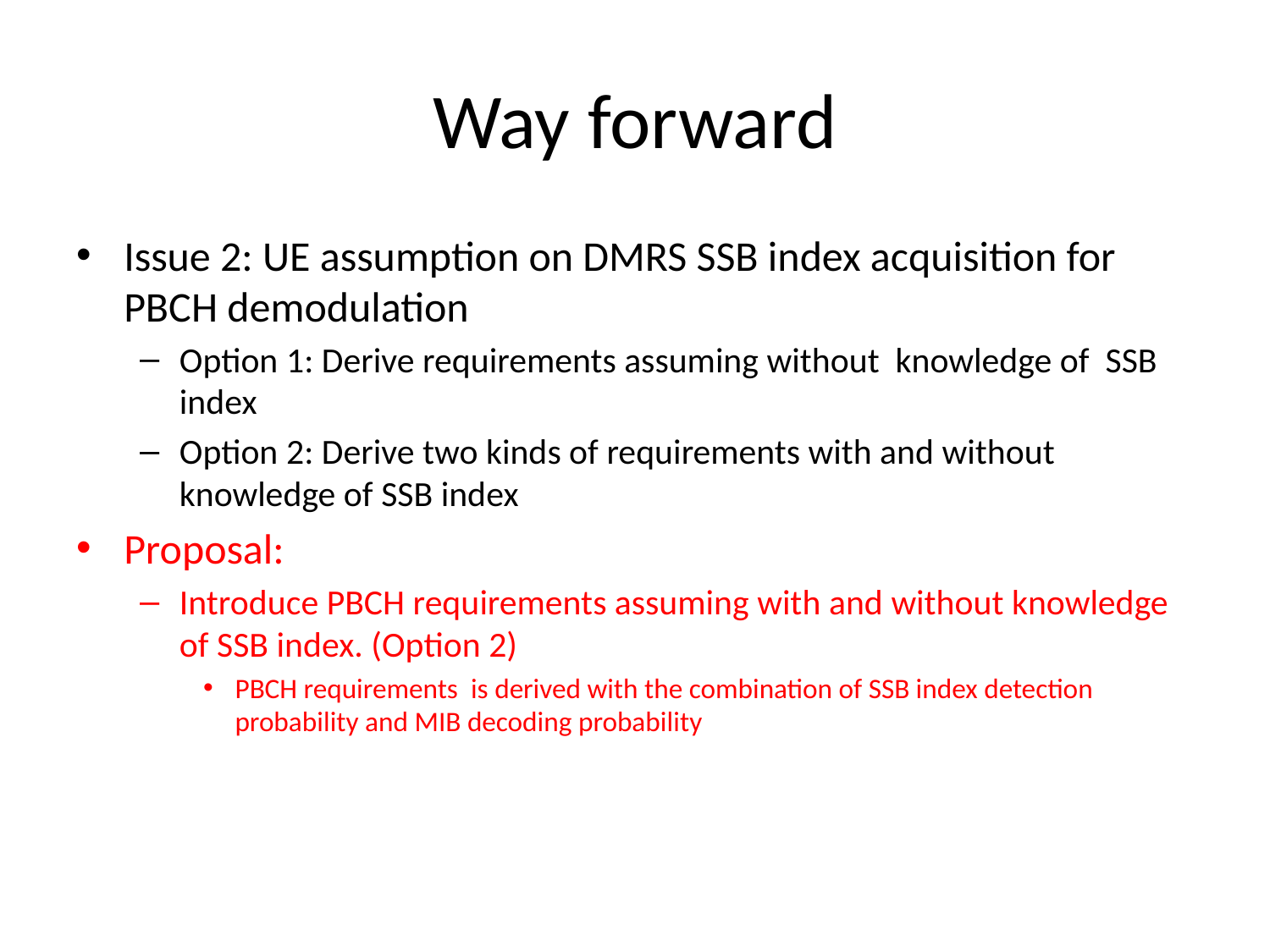

# Way forward
Issue 2: UE assumption on DMRS SSB index acquisition for PBCH demodulation
Option 1: Derive requirements assuming without  knowledge of  SSB  index
Option 2: Derive two kinds of requirements with and without knowledge of SSB index
Proposal:
Introduce PBCH requirements assuming with and without knowledge of SSB index. (Option 2)
PBCH requirements  is derived with the combination of SSB index detection probability and MIB decoding probability